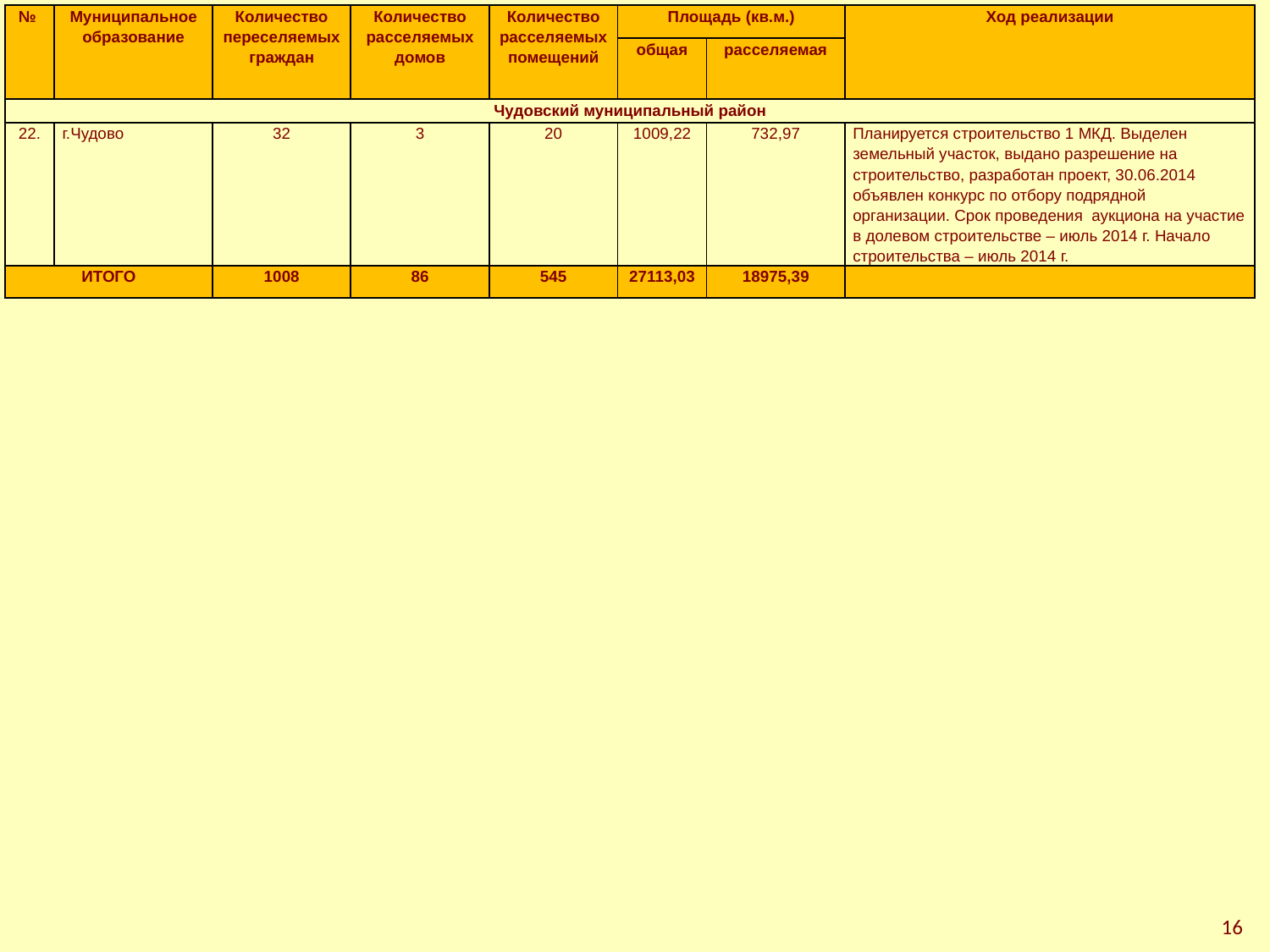

| № | Муниципальное образование | Количество переселяемых граждан | Количество расселяемых домов | Количество расселяемых помещений | Площадь (кв.м.) |  | Ход реализации |
| --- | --- | --- | --- | --- | --- | --- | --- |
|  |  |  |  |  | общая | расселяемая |  |
| Чудовский муниципальный район |  |  |  |  |  |  |  |
| 22. | г.Чудово | 32 | 3 | 20 | 1009,22 | 732,97 | Планируется строительство 1 МКД. Выделен земельный участок, выдано разрешение на строительство, разработан проект, 30.06.2014 объявлен конкурс по отбору подрядной организации. Срок проведения аукциона на участие в долевом строительстве – июль 2014 г. Начало строительства – июль 2014 г. |
| ИТОГО |  | 1008 | 86 | 545 | 27113,03 | 18975,39 |  |
16